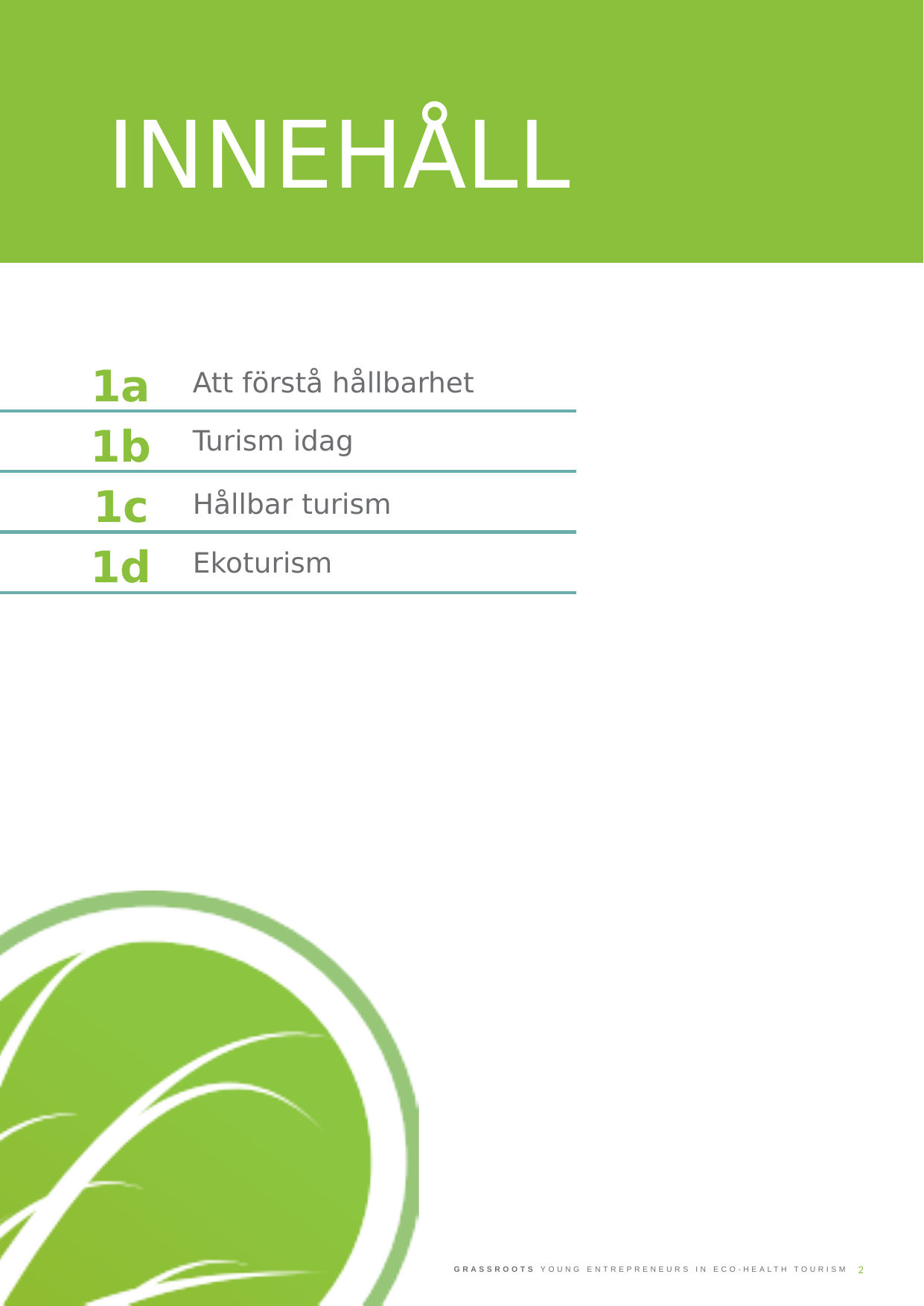

INNEHÅLL
1a
Att förstå hållbarhet
Turism idag
1b
1c
Hållbar turism
Ekoturism
1d

2